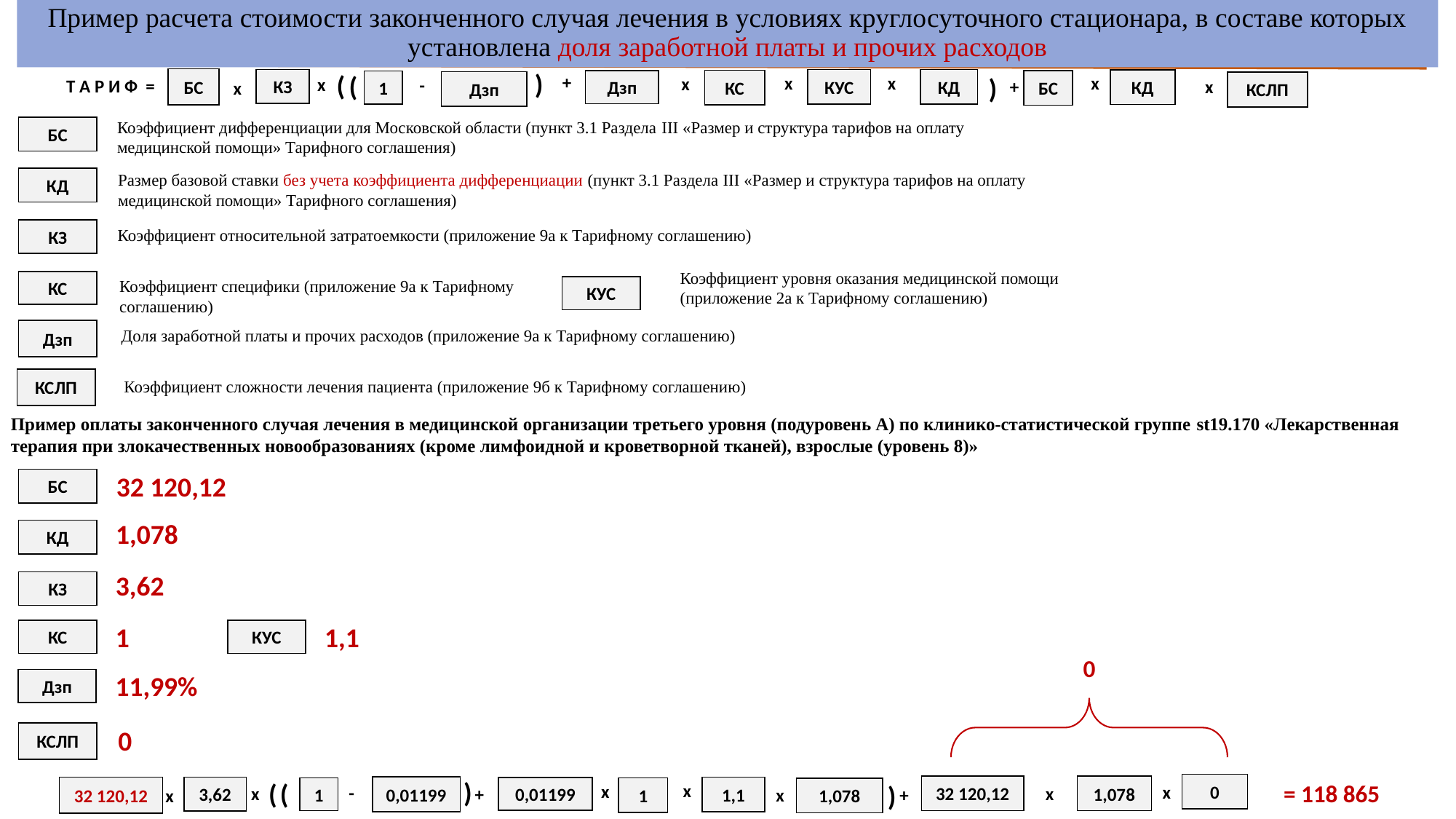

Пример расчета стоимости законченного случая лечения в условиях круглосуточного стационара, в составе которых установлена доля заработной платы и прочих расходов

)
(
(
+
)
х
х
х
х
х
-
БС
Т А Р И Ф  =
КЗ
КУС
КД
+
х
КД
КС
БС
Дзп
1
х
Дзп
КСЛП
Коэффициент дифференциации для Московской области (пункт 3.1 Раздела III «Размер и структура тарифов на оплату медицинской помощи» Тарифного соглашения)
БС
Размер базовой ставки без учета коэффициента дифференциации (пункт 3.1 Раздела III «Размер и структура тарифов на оплату медицинской помощи» Тарифного соглашения)
КД
Коэффициент относительной затратоемкости (приложение 9а к Тарифному соглашению)
КЗ
Коэффициент уровня оказания медицинской помощи (приложение 2а к Тарифному соглашению)
Коэффициент специфики (приложение 9а к Тарифному соглашению)
КС
КУС
Доля заработной платы и прочих расходов (приложение 9а к Тарифному соглашению)
Дзп
КСЛП
Коэффициент сложности лечения пациента (приложение 9б к Тарифному соглашению)
Пример оплаты законченного случая лечения в медицинской организации третьего уровня (подуровень А) по клинико-статистической группе st19.170 «Лекарственная терапия при злокачественных новообразованиях (кроме лимфоидной и кроветворной тканей), взрослые (уровень 8)»
32 120,12
БС
1,078
КД
3,62
КЗ

1
1,1
КС
КУС
0
11,99%
Дзп
0
КСЛП
)
(
(
= 118 865
)
х
0
х
х
-
32 120,12
1,078
х
0,01199
х
32 120,12
3,62
1,1
0,01199
1
+
1
1,078
х
+
х